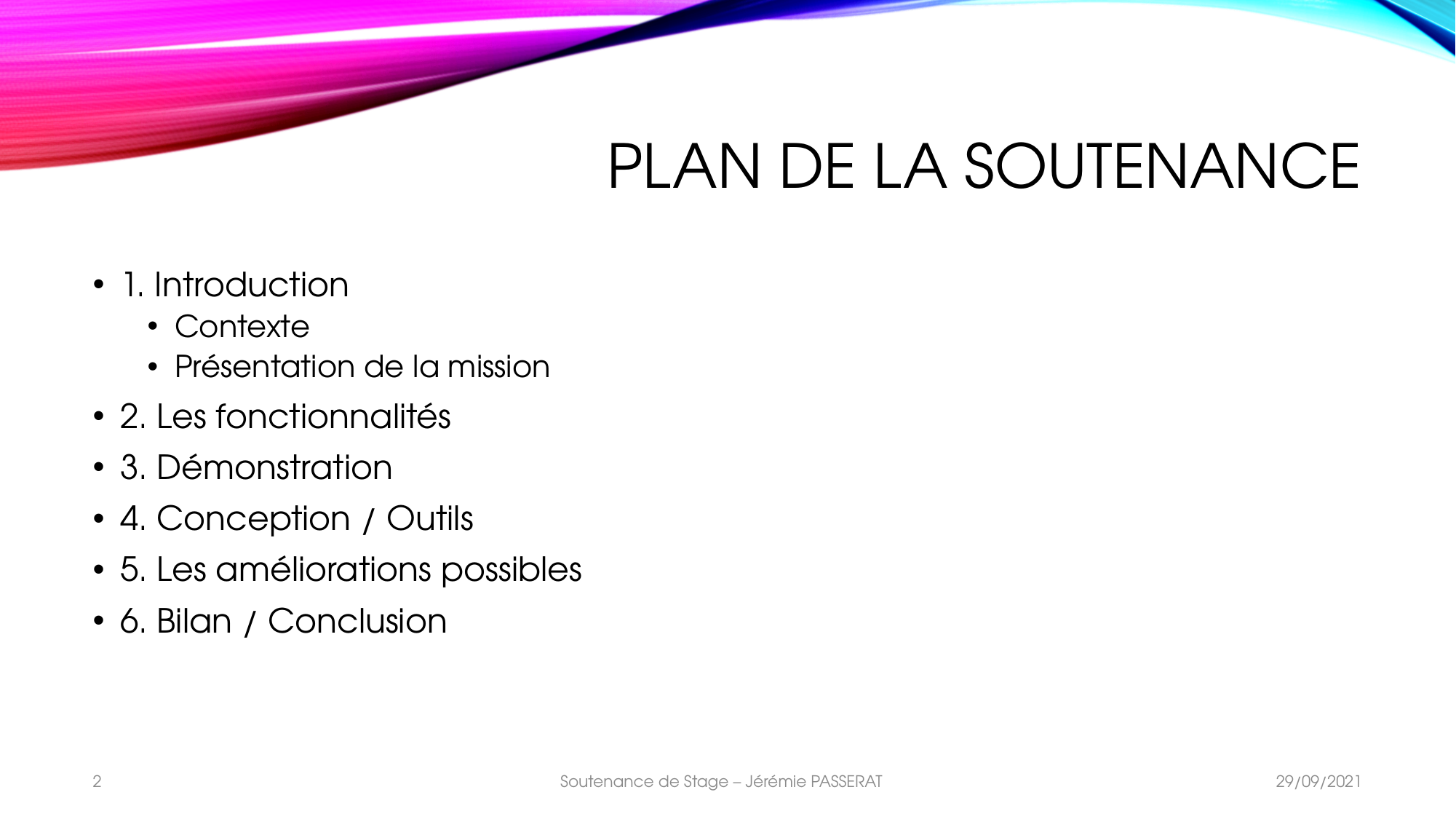

# Plan de la soutenance
1. Introduction
Contexte
Présentation de la mission
2. Les fonctionnalités
3. Démonstration
4. Conception / Outils
5. Les améliorations possibles
6. Bilan / Conclusion

2
Soutenance de Stage – Jérémie PASSERAT
29/09/2021